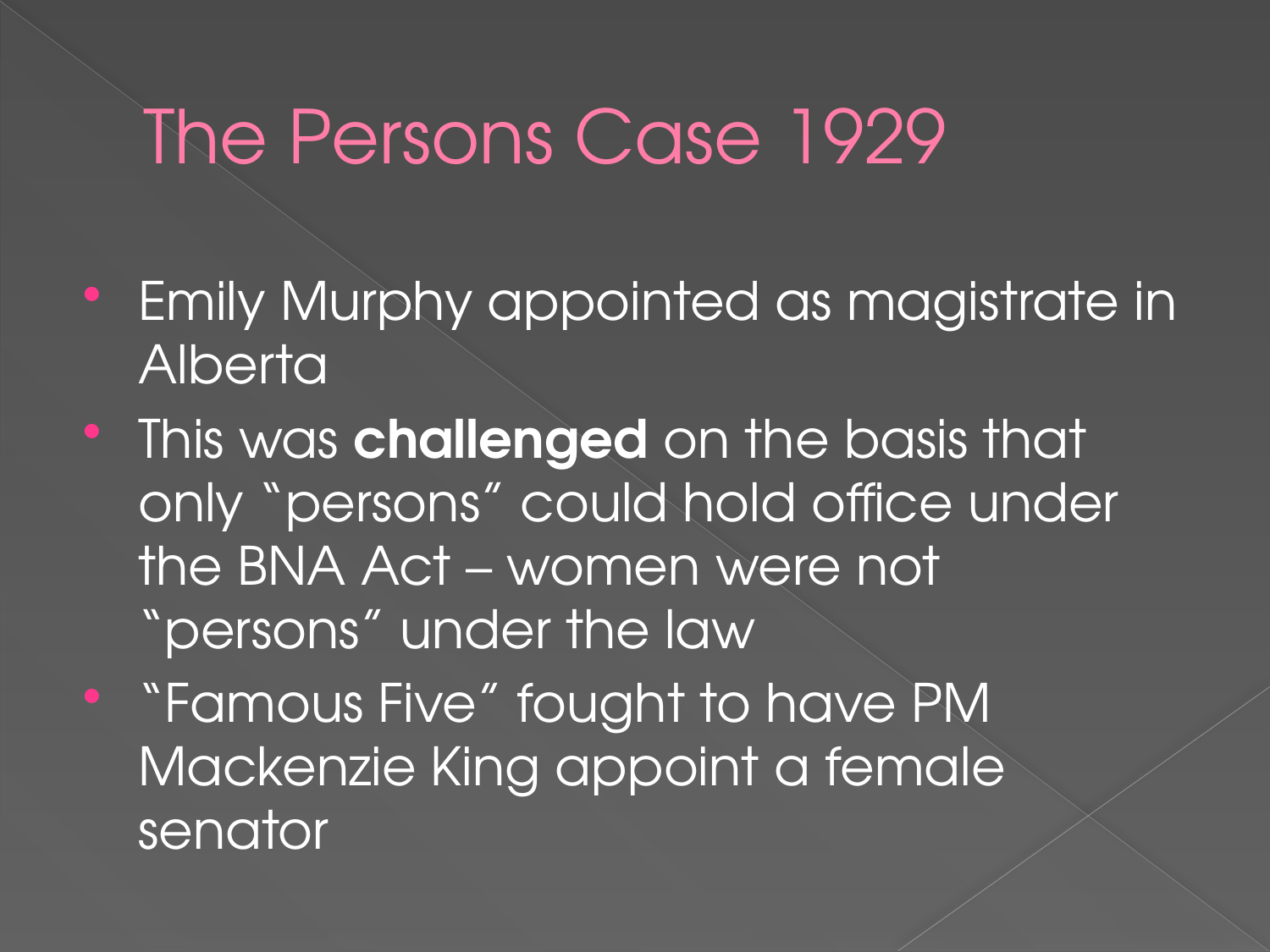

# The Persons Case 1929
Emily Murphy appointed as magistrate in Alberta
This was challenged on the basis that only “persons” could hold office under the BNA Act – women were not “persons” under the law
“Famous Five” fought to have PM Mackenzie King appoint a female senator